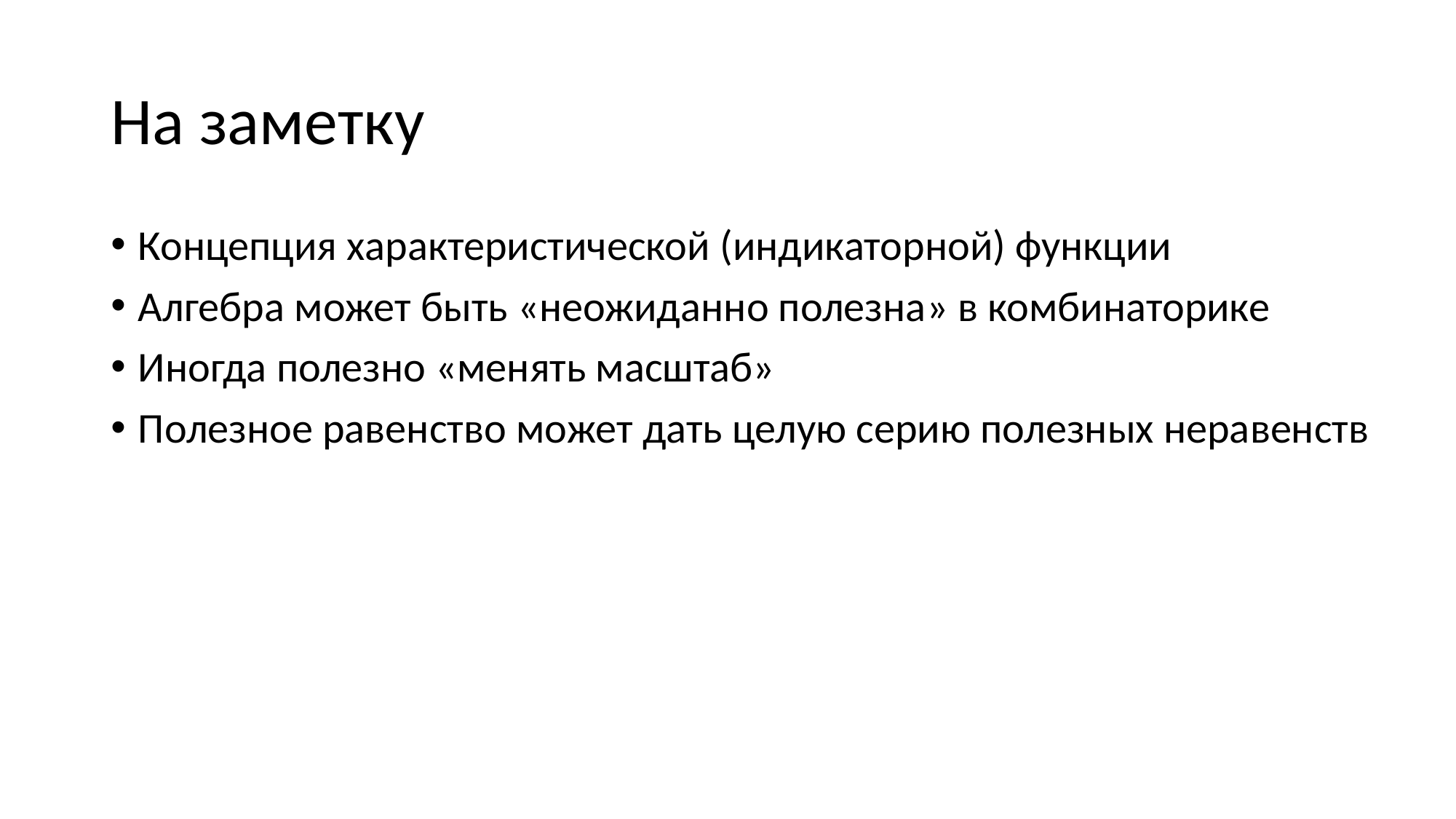

# На заметку
Концепция характеристической (индикаторной) функции
Алгебра может быть «неожиданно полезна» в комбинаторике
Иногда полезно «менять масштаб»
Полезное равенство может дать целую серию полезных неравенств